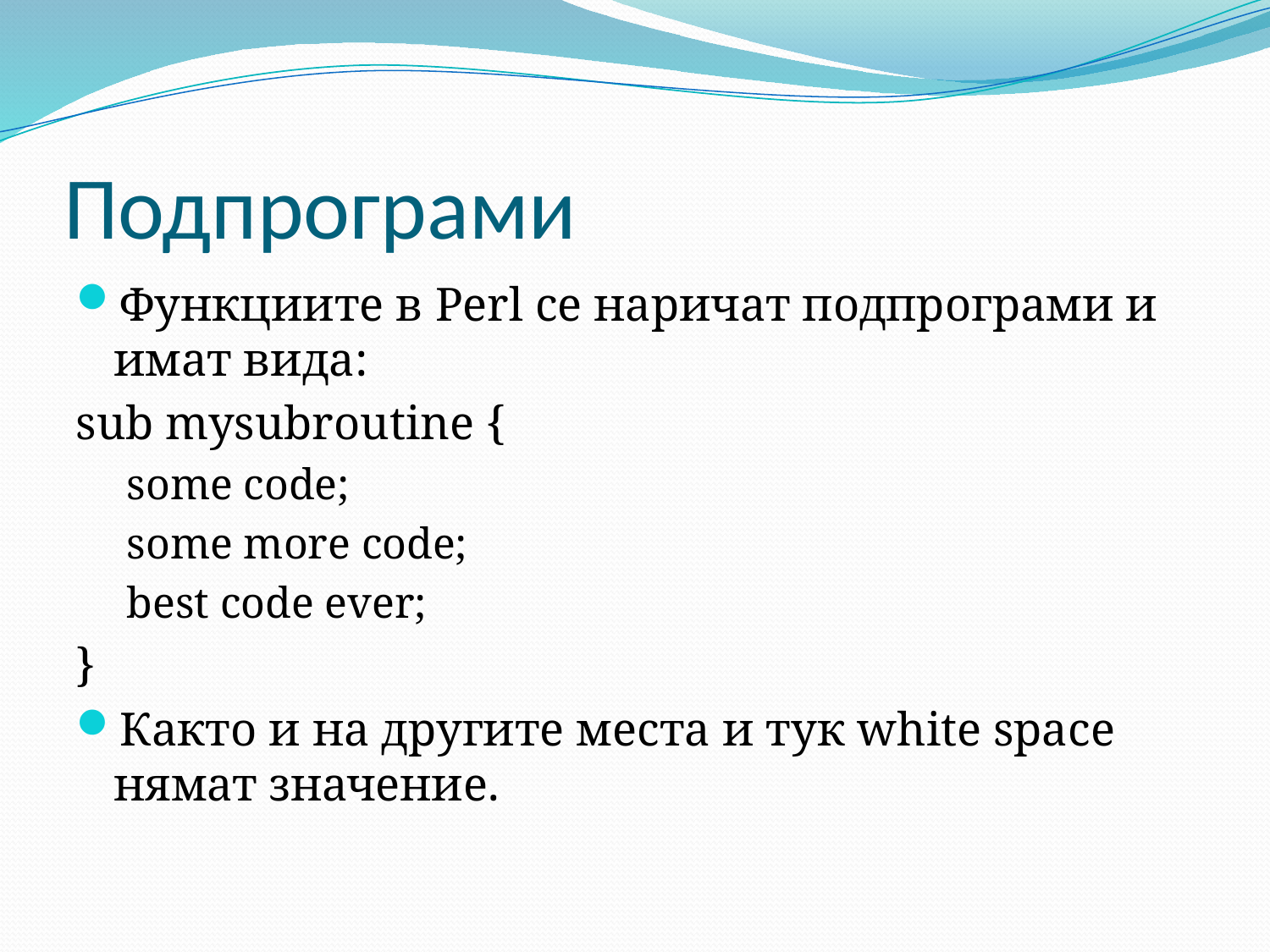

# Подпрограми
Функциите в Perl се наричат подпрограми и имат вида:
sub mysubroutine {
some code;
some more code;
best code ever;
}
Както и на другите места и тук white space нямат значение.